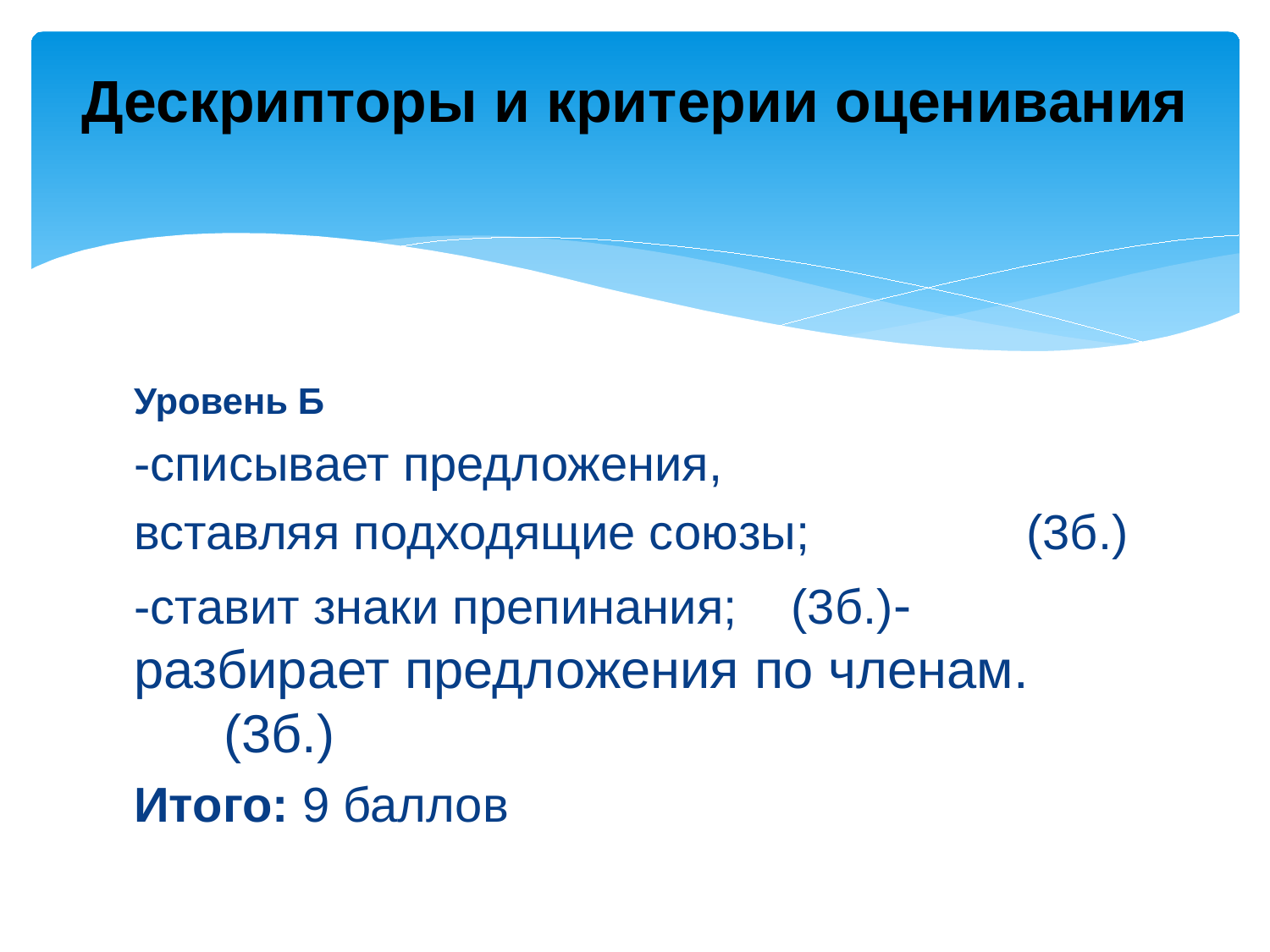

# Дескрипторы и критерии оценивания
Уровень Б
-списывает предложения,
вставляя подходящие союзы;                (3б.)
-ставит знаки препинания;    (3б.)-разбирает предложения по членам.              (3б.)
Итого: 9 баллов